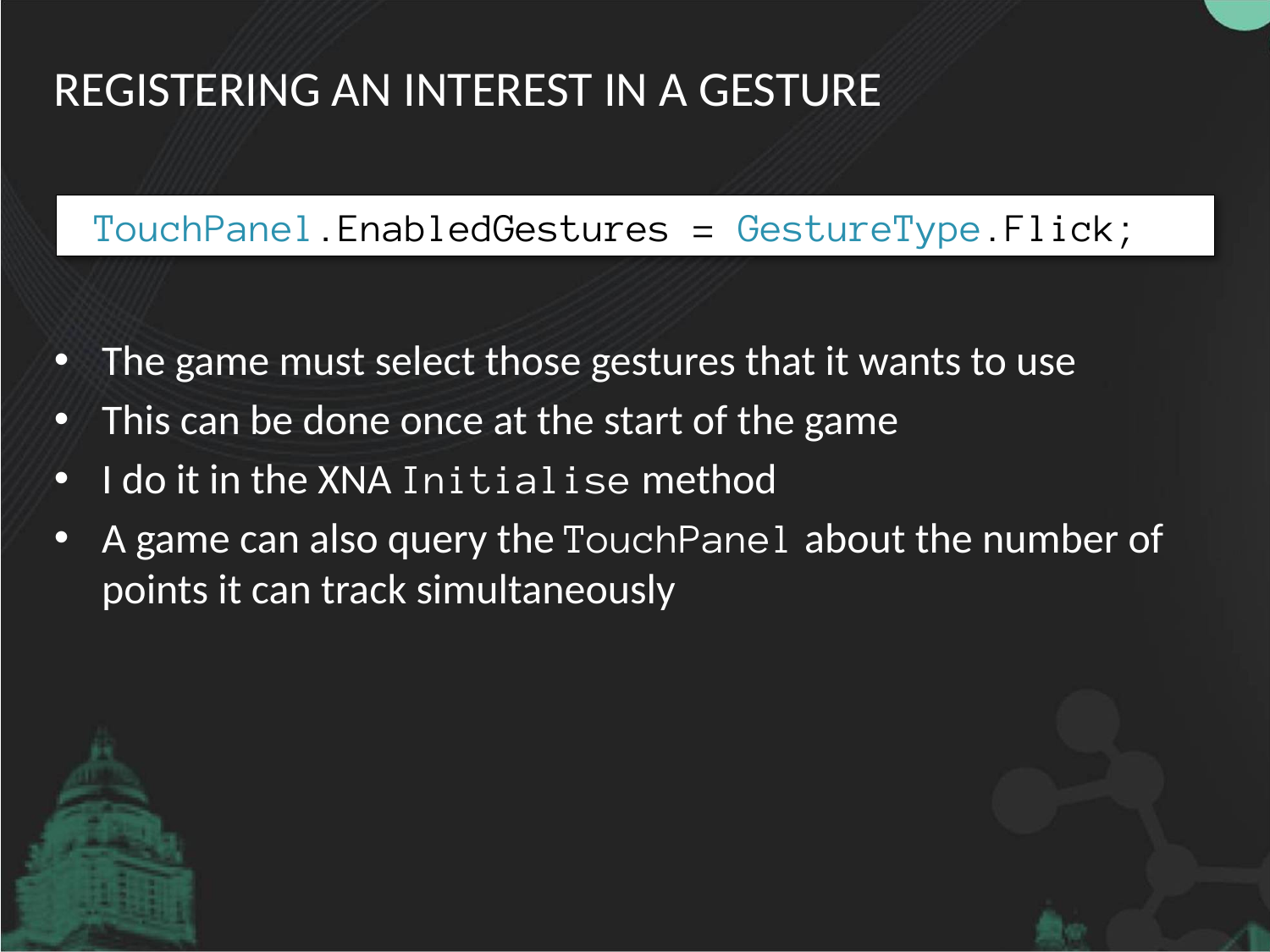

# Registering an interest in a gesture
TouchPanel.EnabledGestures = GestureType.Flick;
The game must select those gestures that it wants to use
This can be done once at the start of the game
I do it in the XNA Initialise method
A game can also query the TouchPanel about the number of points it can track simultaneously